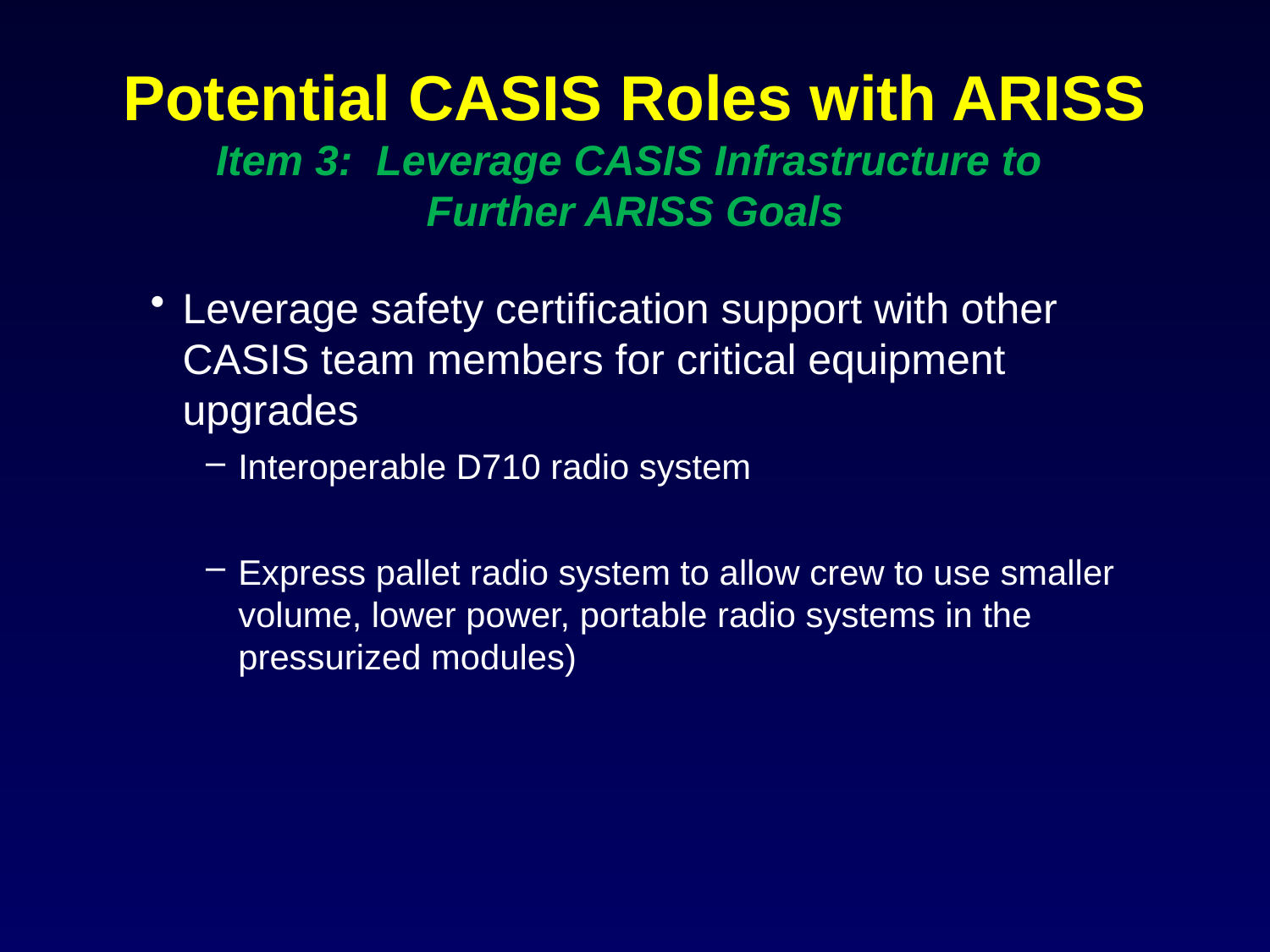

# Potential CASIS Roles with ARISS Item 3:  Leverage CASIS Infrastructure to Further ARISS Goals
Leverage safety certification support with other CASIS team members for critical equipment upgrades
Interoperable D710 radio system

Express pallet radio system to allow crew to use smaller volume, lower power, portable radio systems in the pressurized modules)